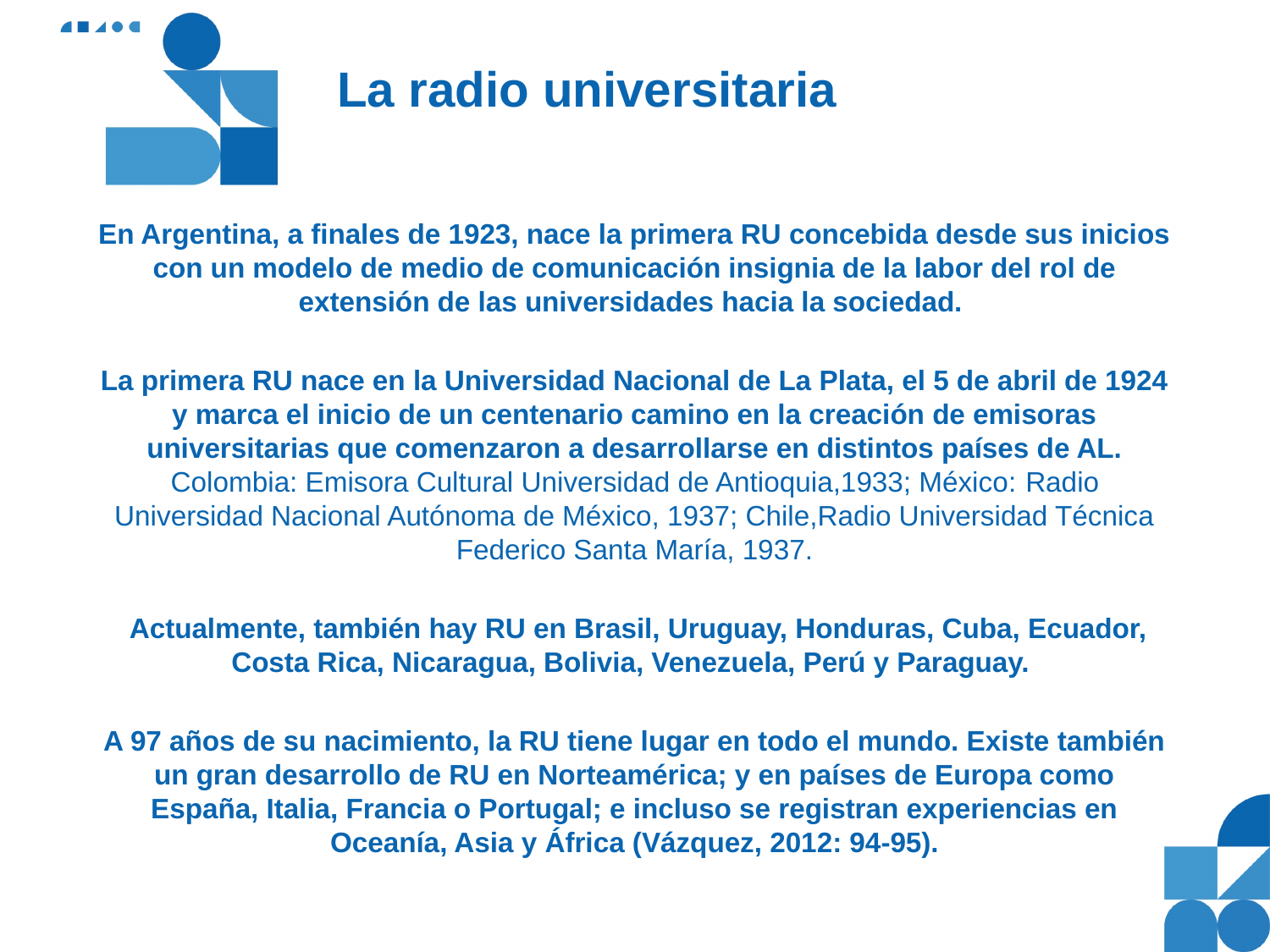

La radio universitaria
En Argentina, a finales de 1923, nace la primera RU concebida desde sus inicios con un modelo de medio de comunicación insignia de la labor del rol de extensión de las universidades hacia la sociedad.

La primera RU nace en la Universidad Nacional de La Plata, el 5 de abril de 1924 y marca el inicio de un centenario camino en la creación de emisoras universitarias que comenzaron a desarrollarse en distintos países de AL. Colombia: Emisora Cultural Universidad de Antioquia,1933; México: Radio Universidad Nacional Autónoma de México, 1937; Chile,Radio Universidad Técnica Federico Santa María, 1937.

 Actualmente, también hay RU en Brasil, Uruguay, Honduras, Cuba, Ecuador, Costa Rica, Nicaragua, Bolivia, Venezuela, Perú y Paraguay.

A 97 años de su nacimiento, la RU tiene lugar en todo el mundo. Existe también un gran desarrollo de RU en Norteamérica; y en países de Europa como España, Italia, Francia o Portugal; e incluso se registran experiencias en Oceanía, Asia y África (Vázquez, 2012: 94-95).